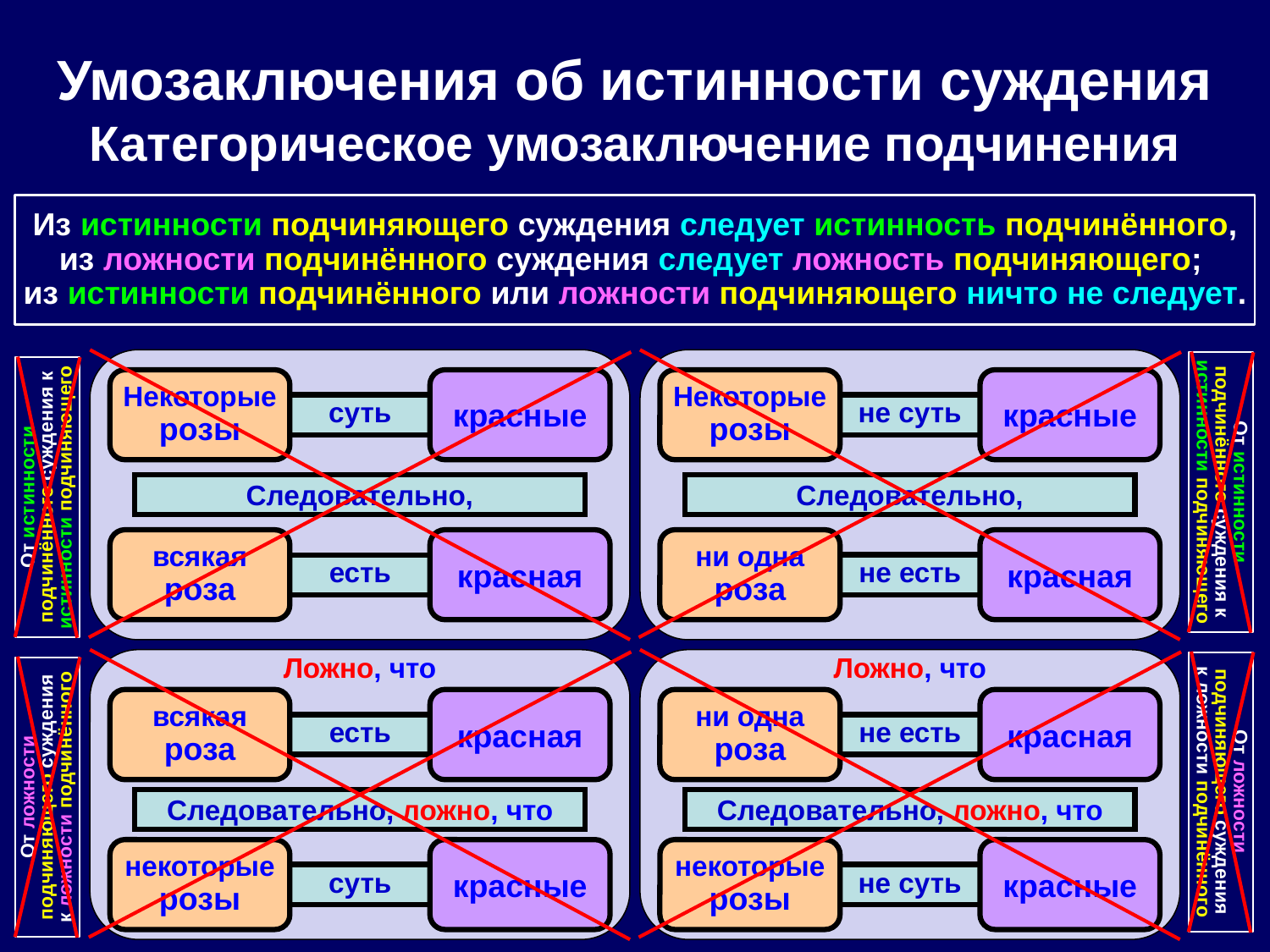

Умозаключения об истинности суждения Категорическое умозаключение подчинения
Из истинности подчиняющего суждения следует истинность подчинённого, из ложности подчинённого суждения следует ложность подчиняющего;
из истинности подчинённого или ложности подчиняющего ничто не следует.

Некоторые
розы
красные
Некоторые
розы
красные
суть
не суть
От истинности подчинённого суждения к истинности подчиняющего
От истинности подчинённого суждения к истинности подчиняющего
Следовательно,
Следовательно,
всякая
роза
красная
ни одна
роза
красная
не есть
есть
Ложно, что
Ложно, что
всякая
роза
красная
ни одна
роза
красная
есть
не есть
От ложности подчиняющего суждения к ложности подчинённого
От ложности подчиняющего суждения к ложности подчинённого
Следовательно, ложно, что
Следовательно, ложно, что
некоторые
розы
красные
некоторые
розы
красные
суть
не суть